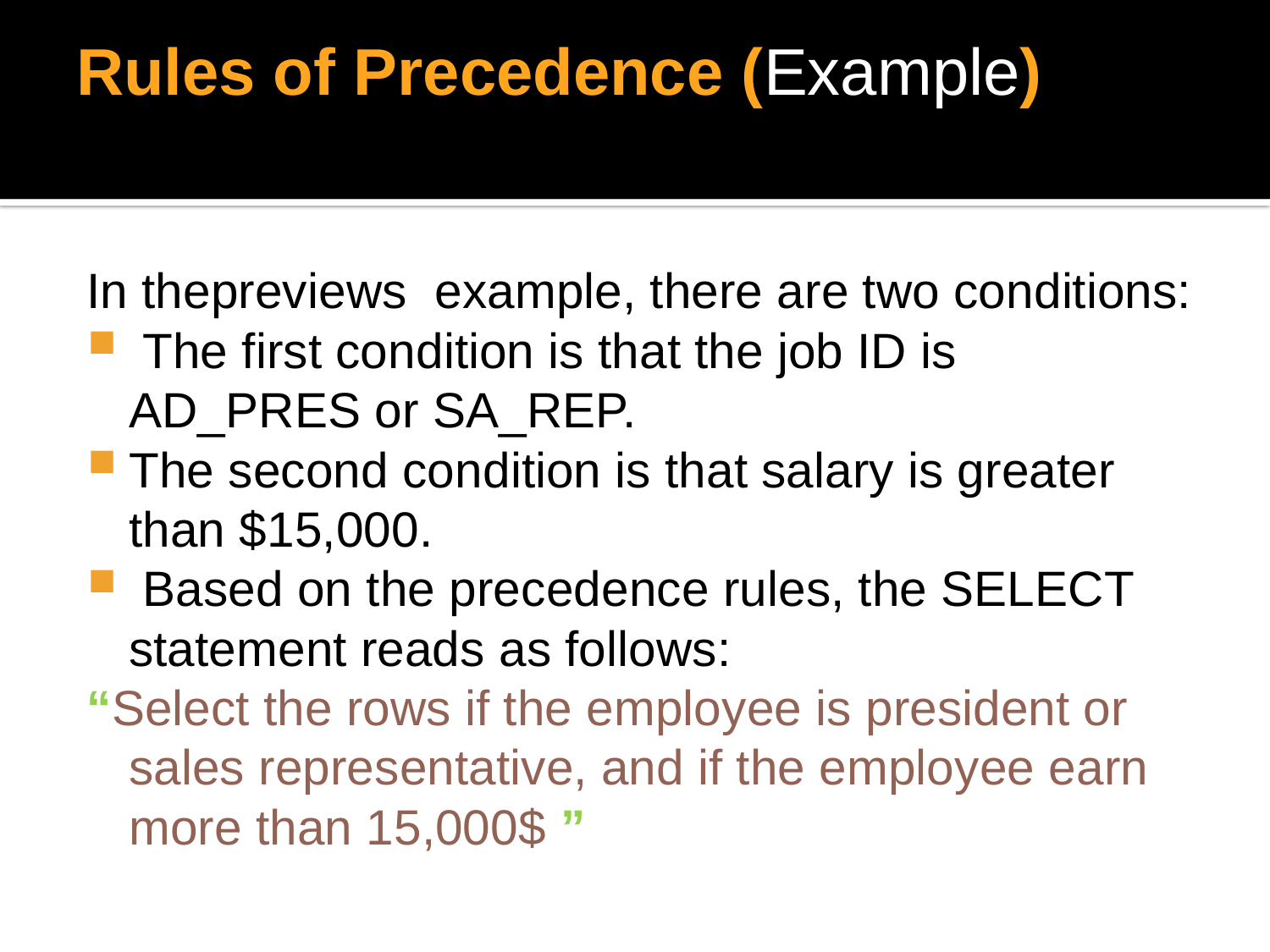

# Rules of Precedence (Example)
In thepreviews  example, there are two conditions:
 The first condition is that the job ID is AD_PRES or SA_REP.
The second condition is that salary is greater than $15,000.
 Based on the precedence rules, the SELECT statement reads as follows:
“Select the rows if the employee is president or sales representative, and if the employee earn more than 15,000$ ”